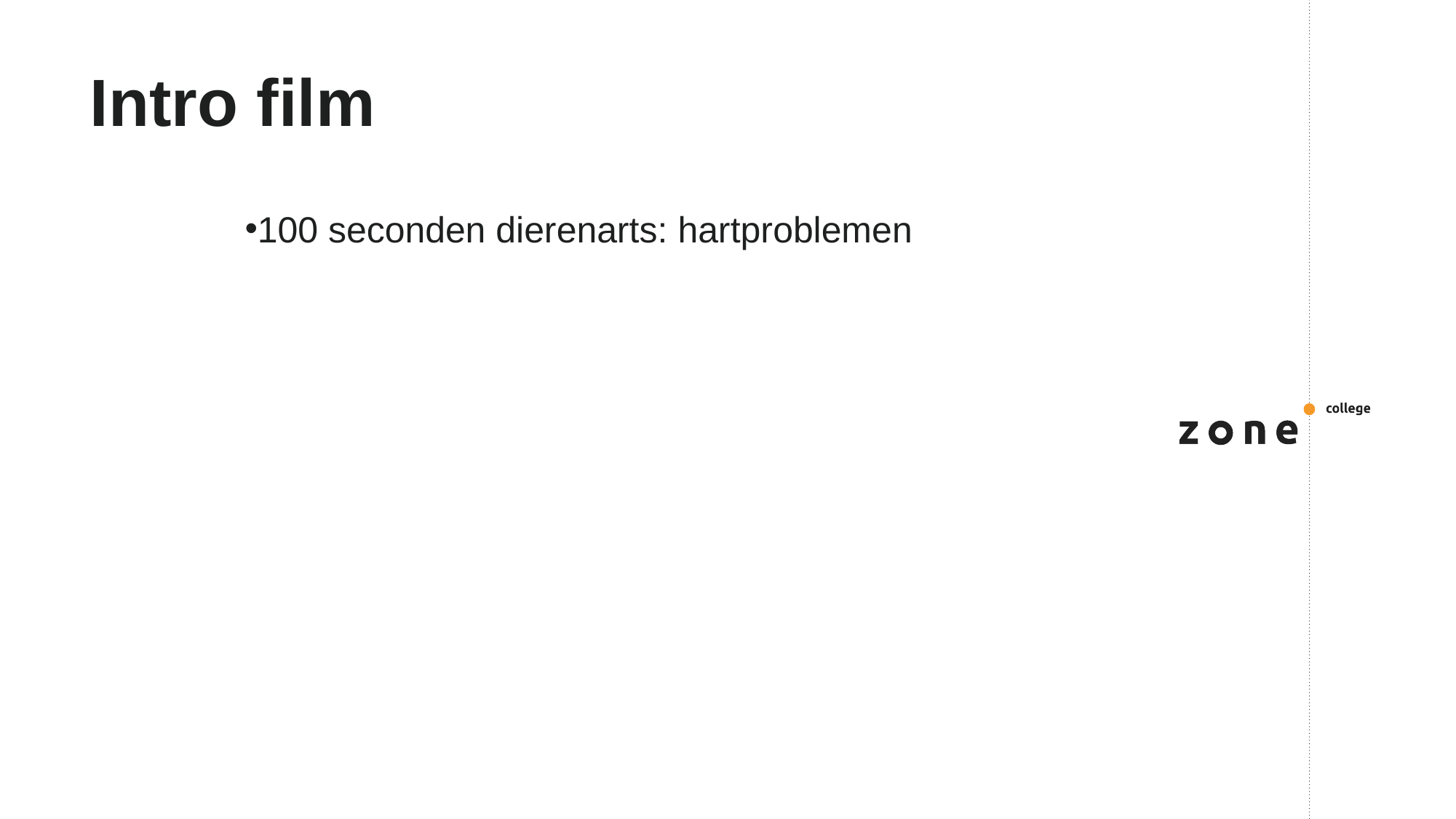

# Intro film
100 seconden dierenarts: hartproblemen